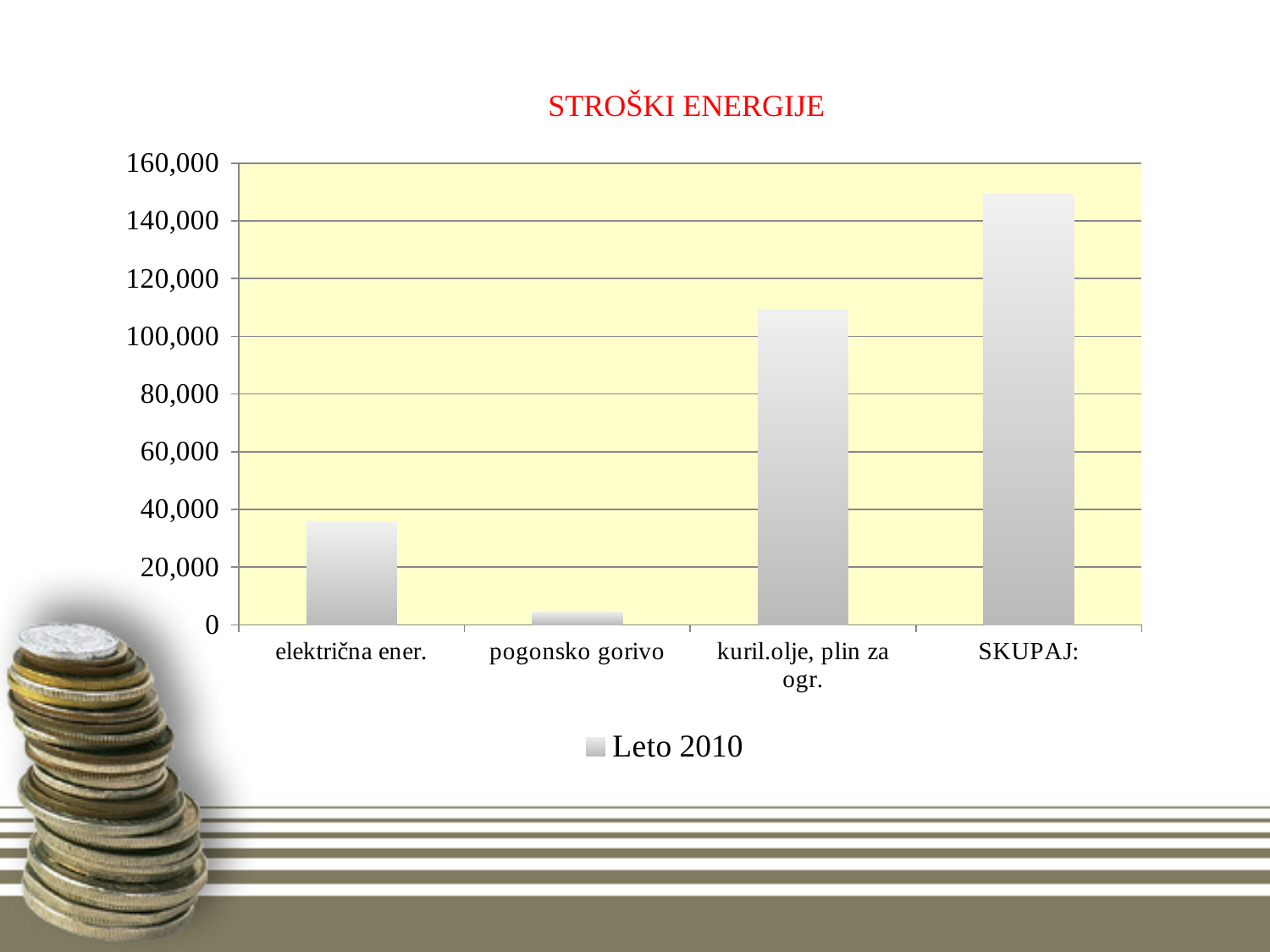

# STROŠKI ENERGIJE

### Chart:

| Category | Leto 2010 |
|---|---|
| električna ener. | 35609.65 |
| pogonsko gorivo | 4337.91 |
| kuril.olje, plin za ogr. | 109240.72 |
| SKUPAJ: | 149188.28 |